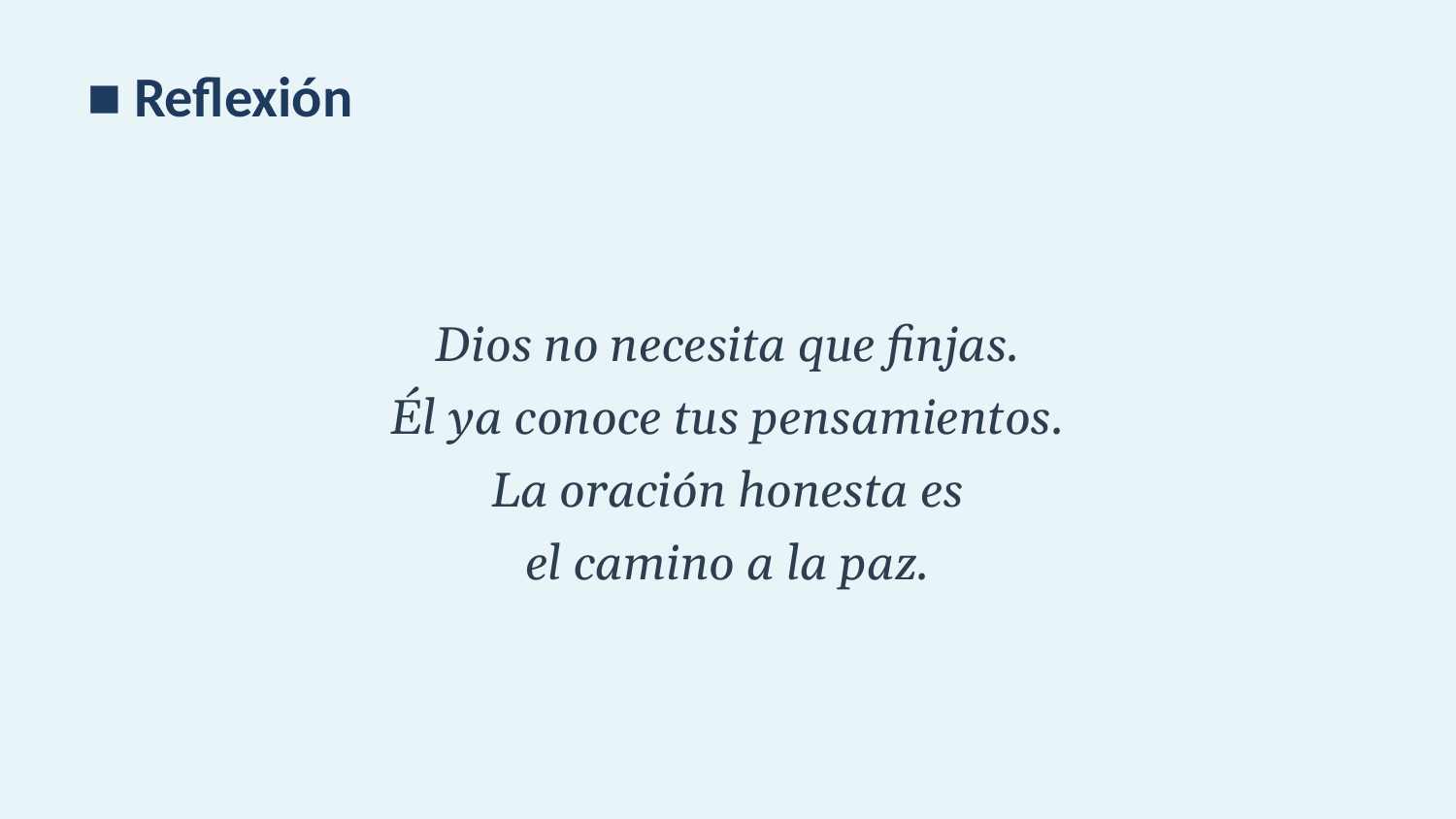

■ Reflexión
Dios no necesita que finjas.
Él ya conoce tus pensamientos.
La oración honesta es
el camino a la paz.